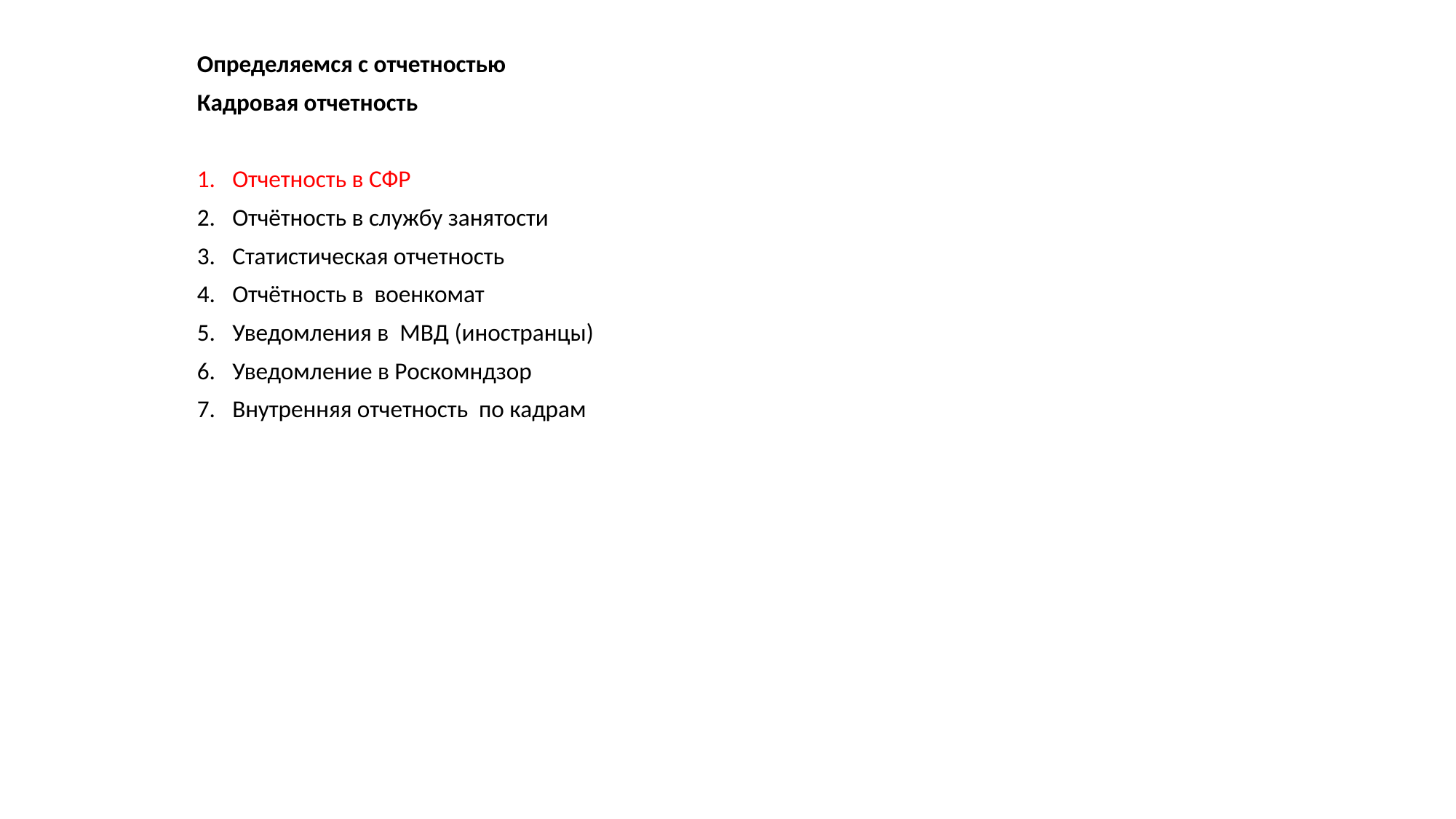

Определяемся с отчетностью
Кадровая отчетность

Отчетность в СФР
Отчётность в службу занятости
Статистическая отчетность
Отчётность в  военкомат
Уведомления в  МВД (иностранцы)
Уведомление в Роскомндзор
Внутренняя отчетность  по кадрам